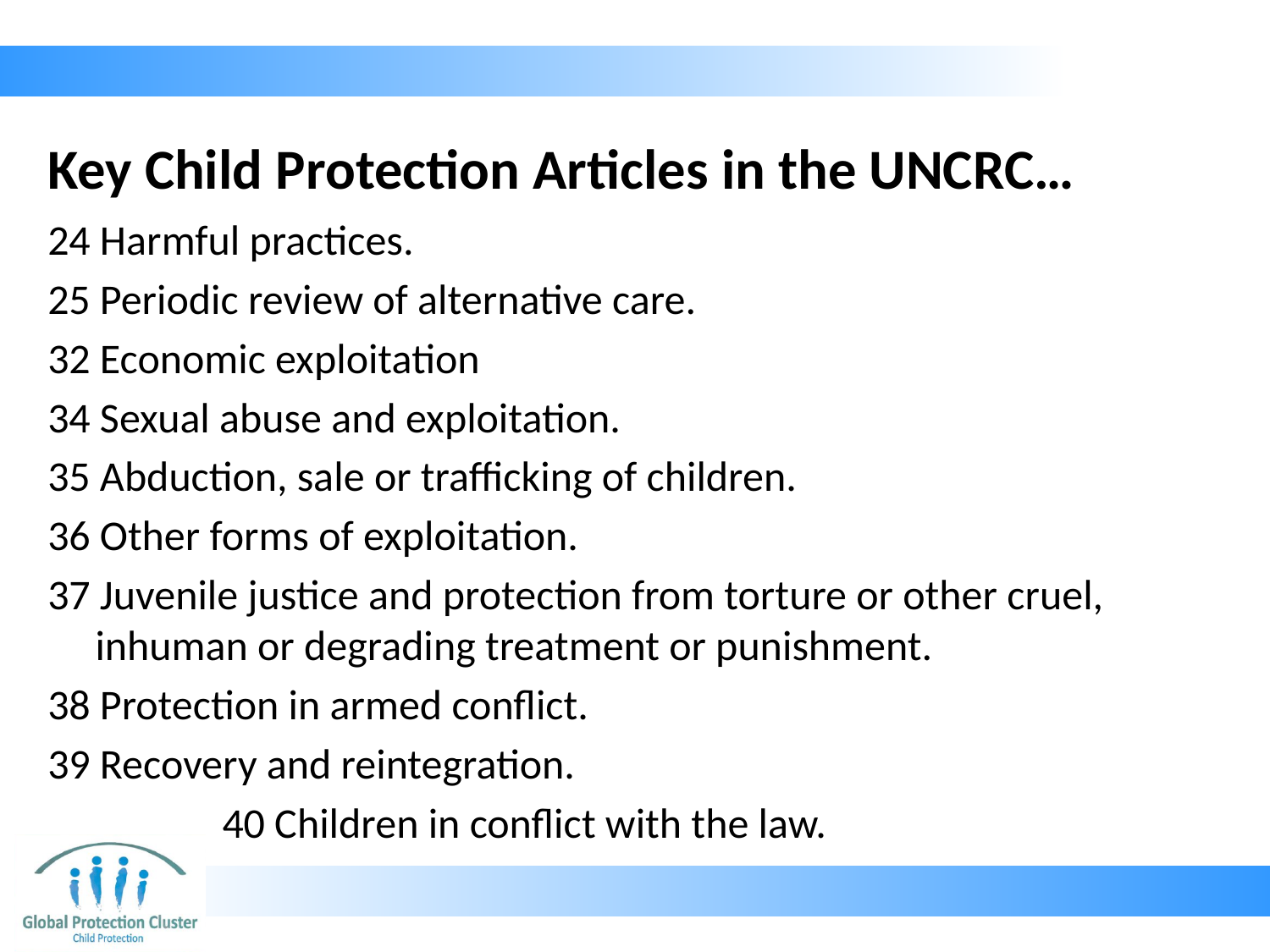

# Key Child Protection Articles in the UNCRC…
24 Harmful practices.
25 Periodic review of alternative care.
32 Economic exploitation
34 Sexual abuse and exploitation.
35 Abduction, sale or trafficking of children.
36 Other forms of exploitation.
37 Juvenile justice and protection from torture or other cruel, inhuman or degrading treatment or punishment.
38 Protection in armed conflict.
39 Recovery and reintegration.
		40 Children in conflict with the law.